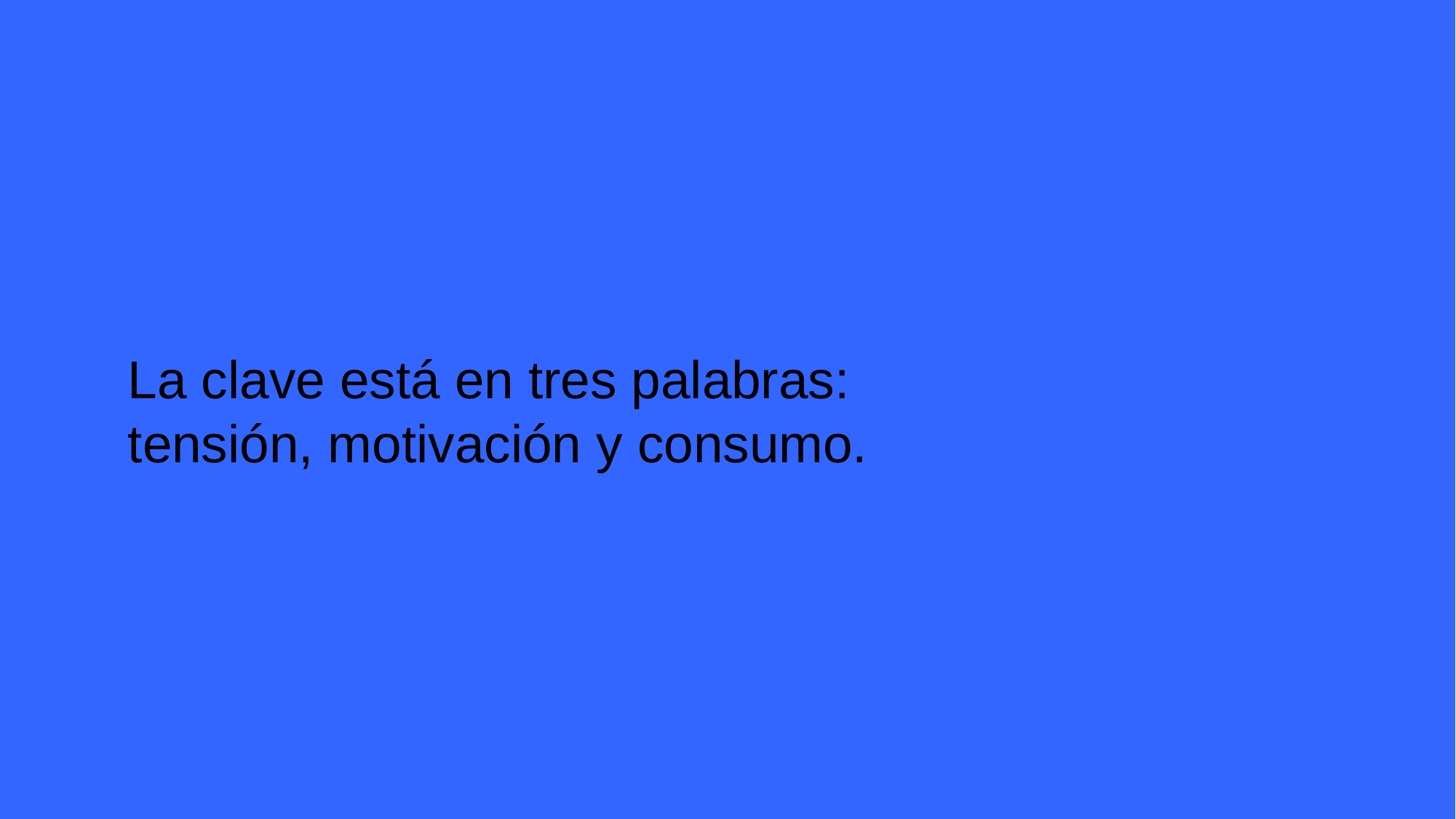

La clave está en tres palabras:
tensión, motivación y consumo.